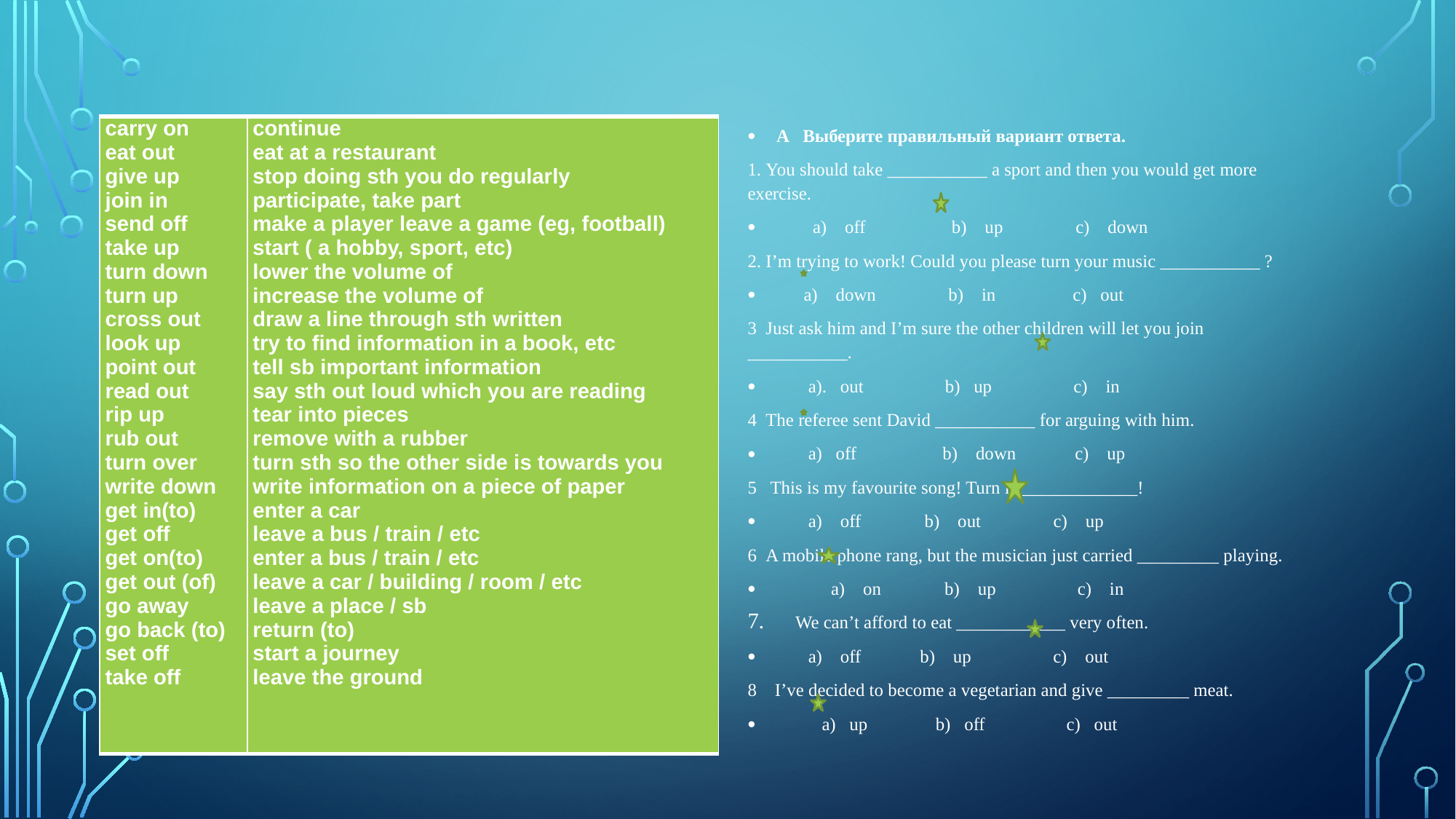

A   Выберите правильный вариант ответа.
1. You should take ___________ a sport and then you would get more exercise.
        a)    off                   b)    up                c)    down
2. I’m trying to work! Could you please turn your music ___________ ?
      a)    down                b)    in                 c)   out
3  Just ask him and I’m sure the other children will let you join ___________.
       a).   out                  b)   up                  c)    in
4  The referee sent David ___________ for arguing with him.
       a)   off                   b)    down             c)    up
5   This is my favourite song! Turn it _____________!
       a)    off              b)    out                c)    up
6  A mobile phone rang, but the musician just carried _________ playing.
            a)    on              b)    up                  c)    in
 We can’t afford to eat ____________ very often.
       a)    off             b)    up                  c)    out
8    I’ve decided to become a vegetarian and give _________ meat.
          a)   up               b)   off                  c)   out

| carry on eat out give up join in send off take up turn down turn up cross out look up point out read out rip up rub out turn over write down get in(to) get off get on(to) get out (of) go away go back (to) set off take off | continue eat at a restaurant stop doing sth you do regularly participate, take part make a player leave a game (eg, football) start ( a hobby, sport, etc) lower the volume of increase the volume of draw a line through sth written try to find information in a book, etc tell sb important information say sth out loud which you are reading tear into pieces remove with a rubber turn sth so the other side is towards you write information on a piece of paper enter a car leave a bus / train / etc enter a bus / train / etc leave a car / building / room / etc leave a place / sb return (to) start a journey leave the ground |
| --- | --- |